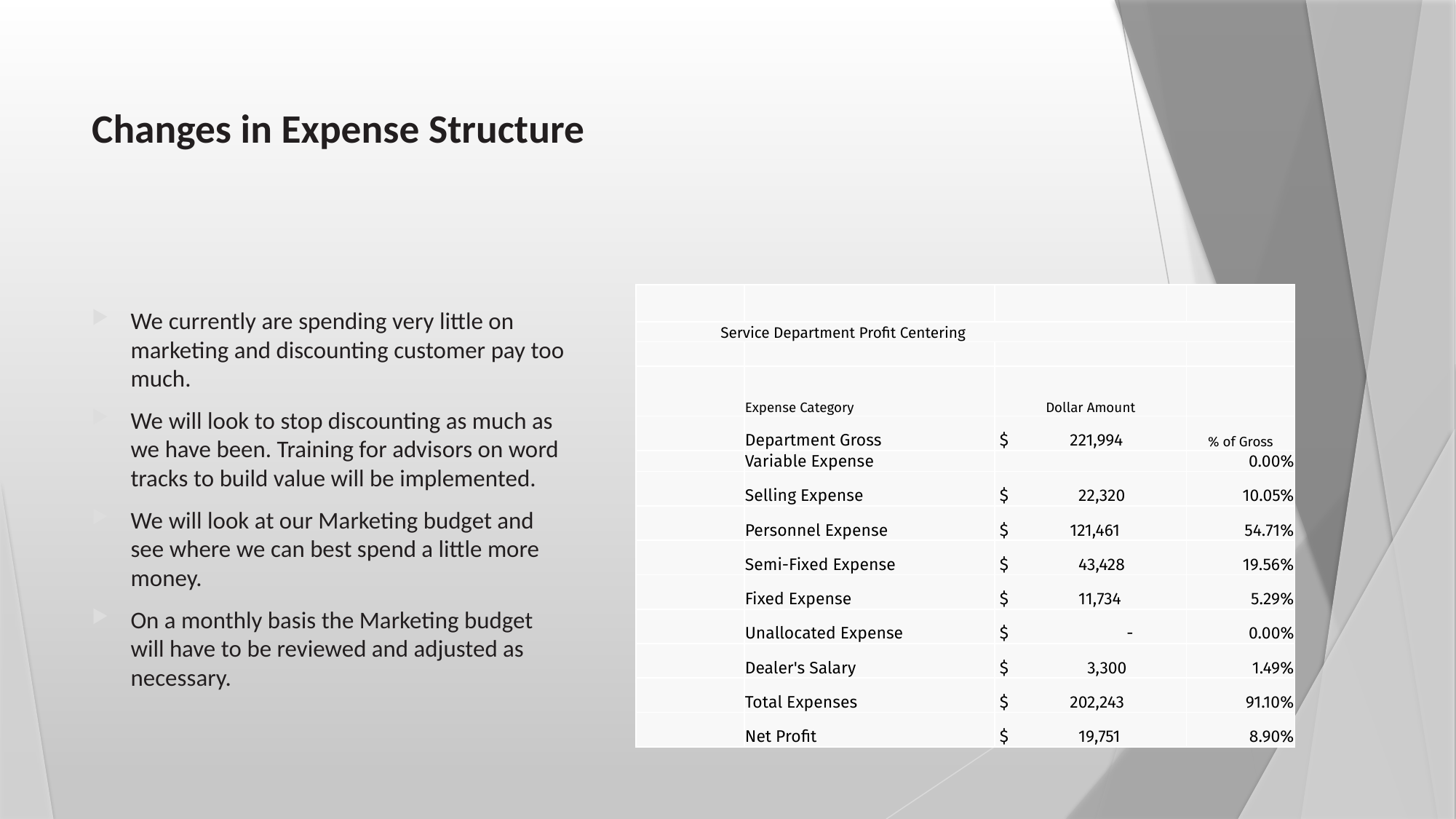

# Changes in Expense Structure

We currently are spending very little on marketing and discounting customer pay too much.
We will look to stop discounting as much as we have been. Training for advisors on word tracks to build value will be implemented.
We will look at our Marketing budget and see where we can best spend a little more money.
On a monthly basis the Marketing budget will have to be reviewed and adjusted as necessary.

|  |  |  |  |
| --- | --- | --- | --- |
| Service Department Profit Centering |  |  |  |
|  |  |  |  |
|  | Expense Category | Dollar Amount |  |
|  | Department Gross | $ 221,994 | % of Gross |
|  | Variable Expense |  | 0.00% |
|  | Selling Expense | $ 22,320 | 10.05% |
|  | Personnel Expense | $ 121,461 | 54.71% |
|  | Semi-Fixed Expense | $ 43,428 | 19.56% |
|  | Fixed Expense | $ 11,734 | 5.29% |
|  | Unallocated Expense | $ - | 0.00% |
|  | Dealer's Salary | $ 3,300 | 1.49% |
|  | Total Expenses | $ 202,243 | 91.10% |
|  | Net Profit | $ 19,751 | 8.90% |